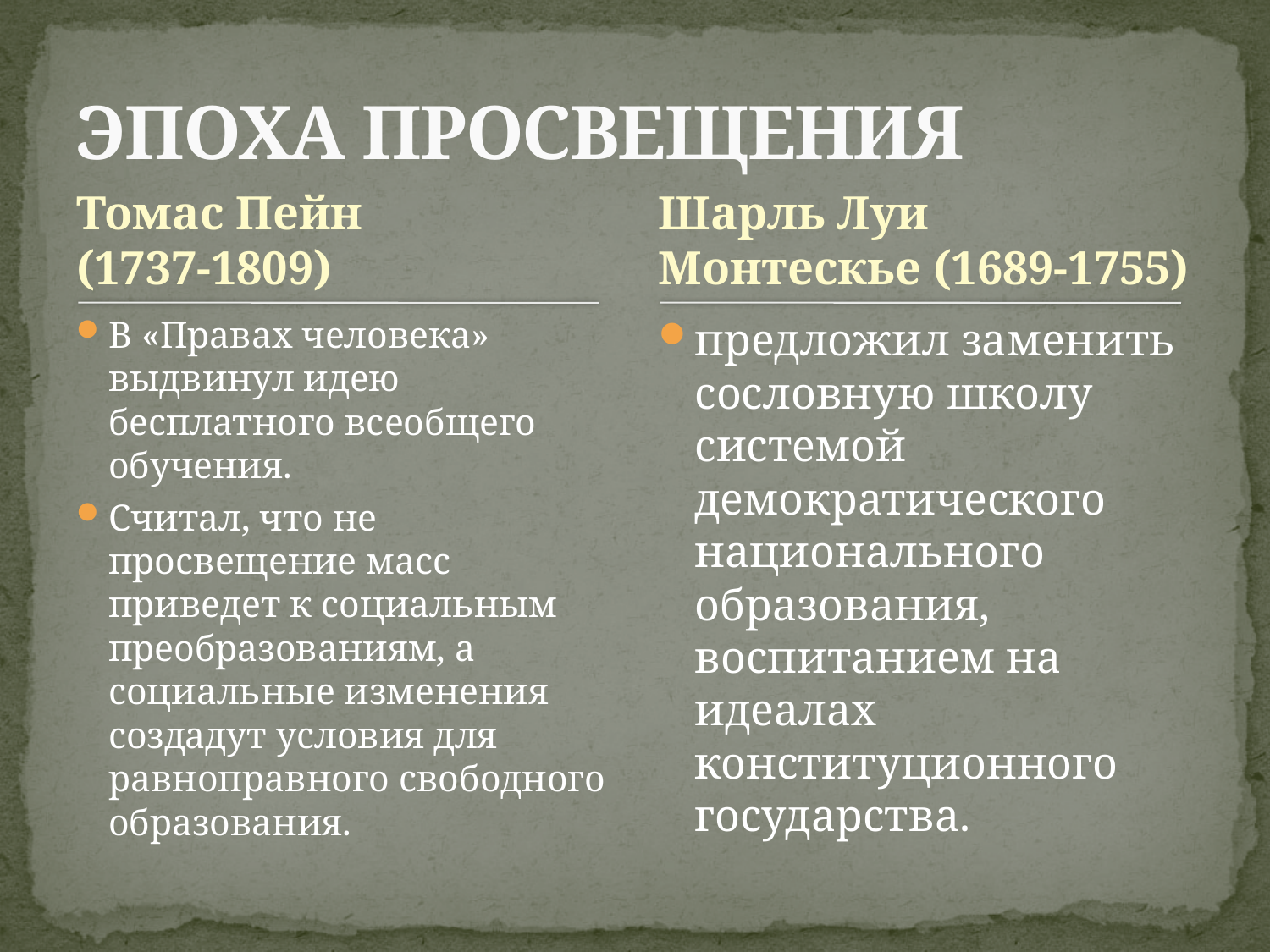

# ЭПОХА ПРОСВЕЩЕНИЯ
Томас Пейн
(1737-1809)
Шарль Луи Монтескье (1689-1755)
В «Правах человека» выдвинул идею бесплатного всеобщего обучения.
Считал, что не просвещение масс приведет к социальным преобразованиям, а социальные изменения создадут условия для равноправного свободного образования.
предложил заменить сословную школу системой демократического национального образования, воспитанием на идеалах конституционного государства.